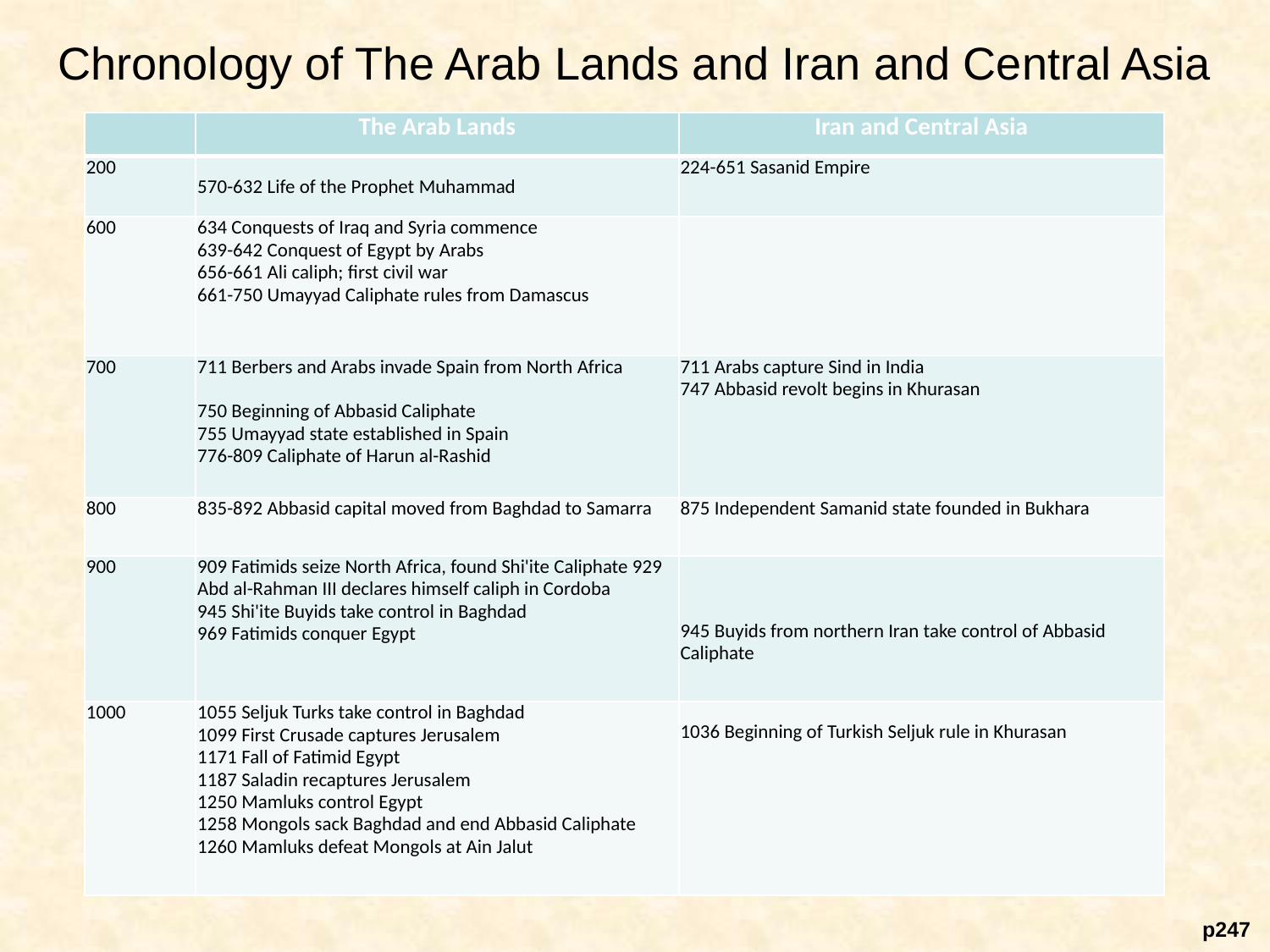

# Chronology of The Arab Lands and Iran and Central Asia
| empty cell | The Arab Lands | Iran and Central Asia |
| --- | --- | --- |
| 200 | 570-632 Life of the Prophet Muhammad | 224-651 Sasanid Empire |
| 600 | 634 Conquests of Iraq and Syria commence 639-642 Conquest of Egypt by Arabs 656-661 Ali caliph; first civil war 661-750 Umayyad Caliphate rules from Damascus | empty cell |
| 700 | 711 Berbers and Arabs invade Spain from North Africa 750 Beginning of Abbasid Caliphate 755 Umayyad state established in Spain 776-809 Caliphate of Harun al-Rashid | 711 Arabs capture Sind in India 747 Abbasid revolt begins in Khurasan |
| 800 | 835-892 Abbasid capital moved from Baghdad to Samarra | 875 Independent Samanid state founded in Bukhara |
| 900 | 909 Fatimids seize North Africa, found Shi'ite Caliphate 929 Abd al-Rahman III declares himself caliph in Cordoba 945 Shi'ite Buyids take control in Baghdad 969 Fatimids conquer Egypt | 945 Buyids from northern Iran take control of Abbasid Caliphate |
| 1000 | 1055 Seljuk Turks take control in Baghdad 1099 First Crusade captures Jerusalem 1171 Fall of Fatimid Egypt 1187 Saladin recaptures Jerusalem 1250 Mamluks control Egypt 1258 Mongols sack Baghdad and end Abbasid Caliphate 1260 Mamluks defeat Mongols at Ain Jalut | 1036 Beginning of Turkish Seljuk rule in Khurasan |
p247